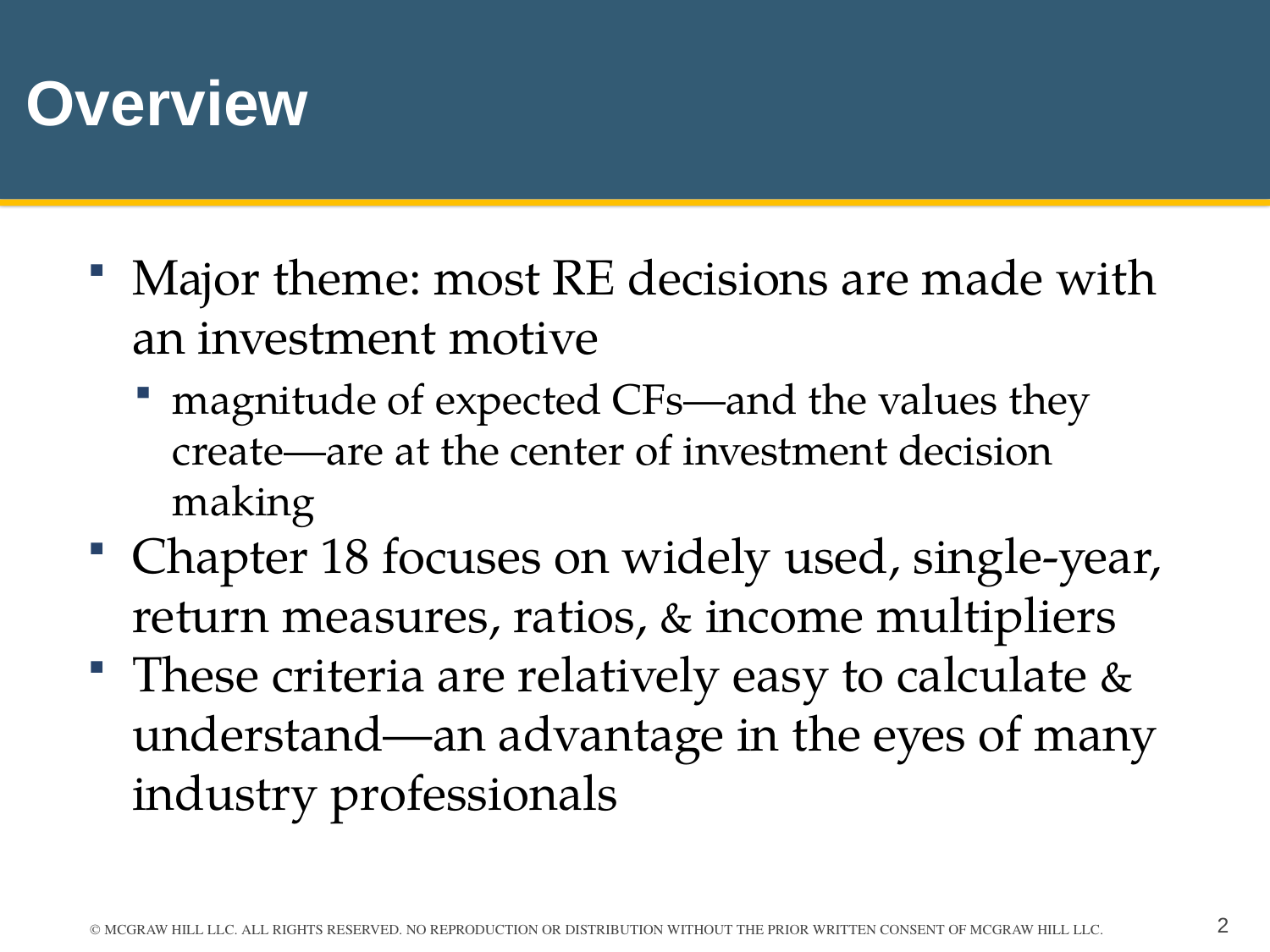

# Overview
Major theme: most RE decisions are made with an investment motive
magnitude of expected CFs—and the values they create—are at the center of investment decision making
Chapter 18 focuses on widely used, single-year, return measures, ratios, & income multipliers
These criteria are relatively easy to calculate & understand—an advantage in the eyes of many industry professionals
© MCGRAW HILL LLC. ALL RIGHTS RESERVED. NO REPRODUCTION OR DISTRIBUTION WITHOUT THE PRIOR WRITTEN CONSENT OF MCGRAW HILL LLC.
2